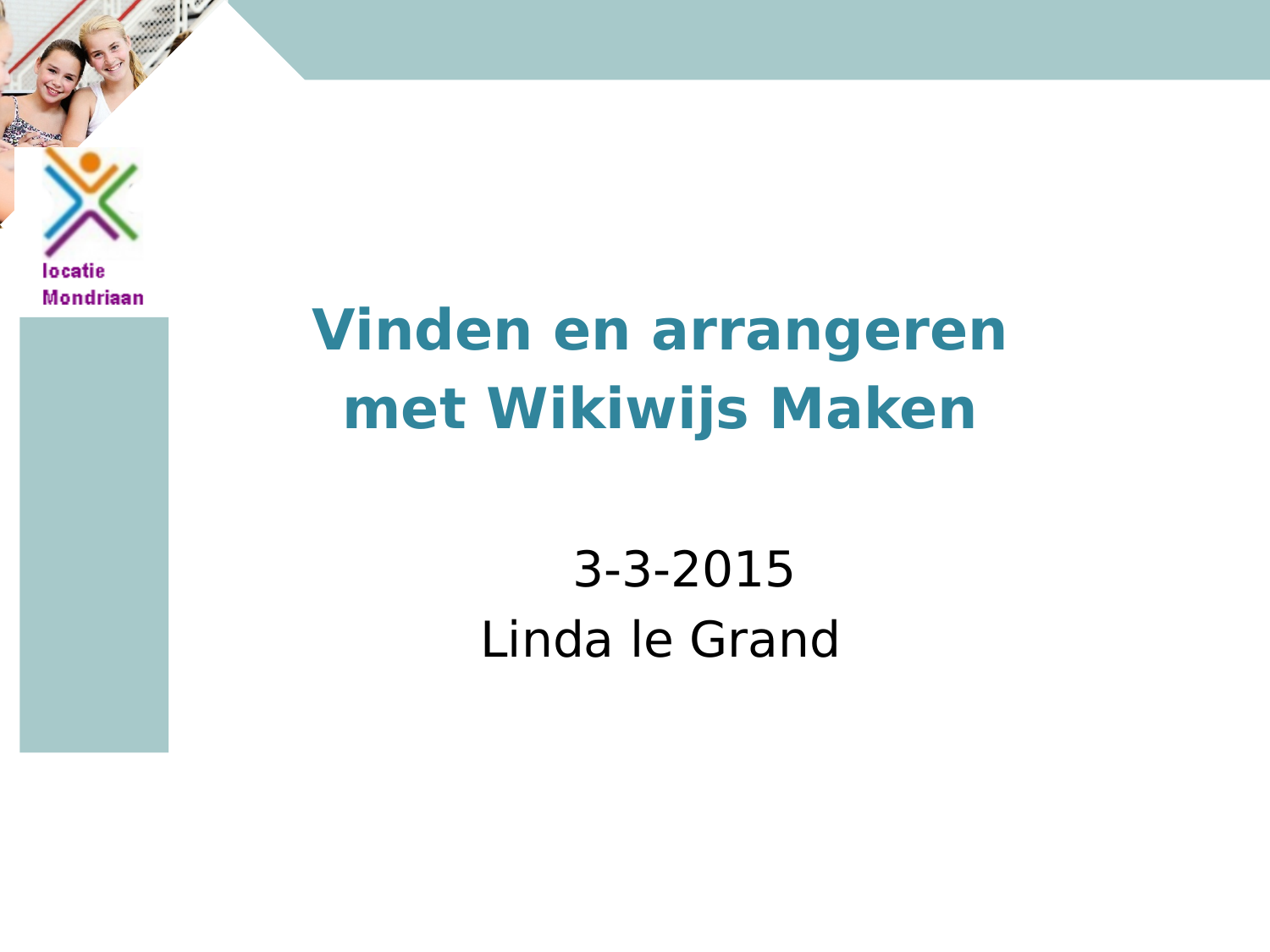

Vinden en arrangeren
met Wikiwijs Maken

	3-3-2015
Linda le Grand